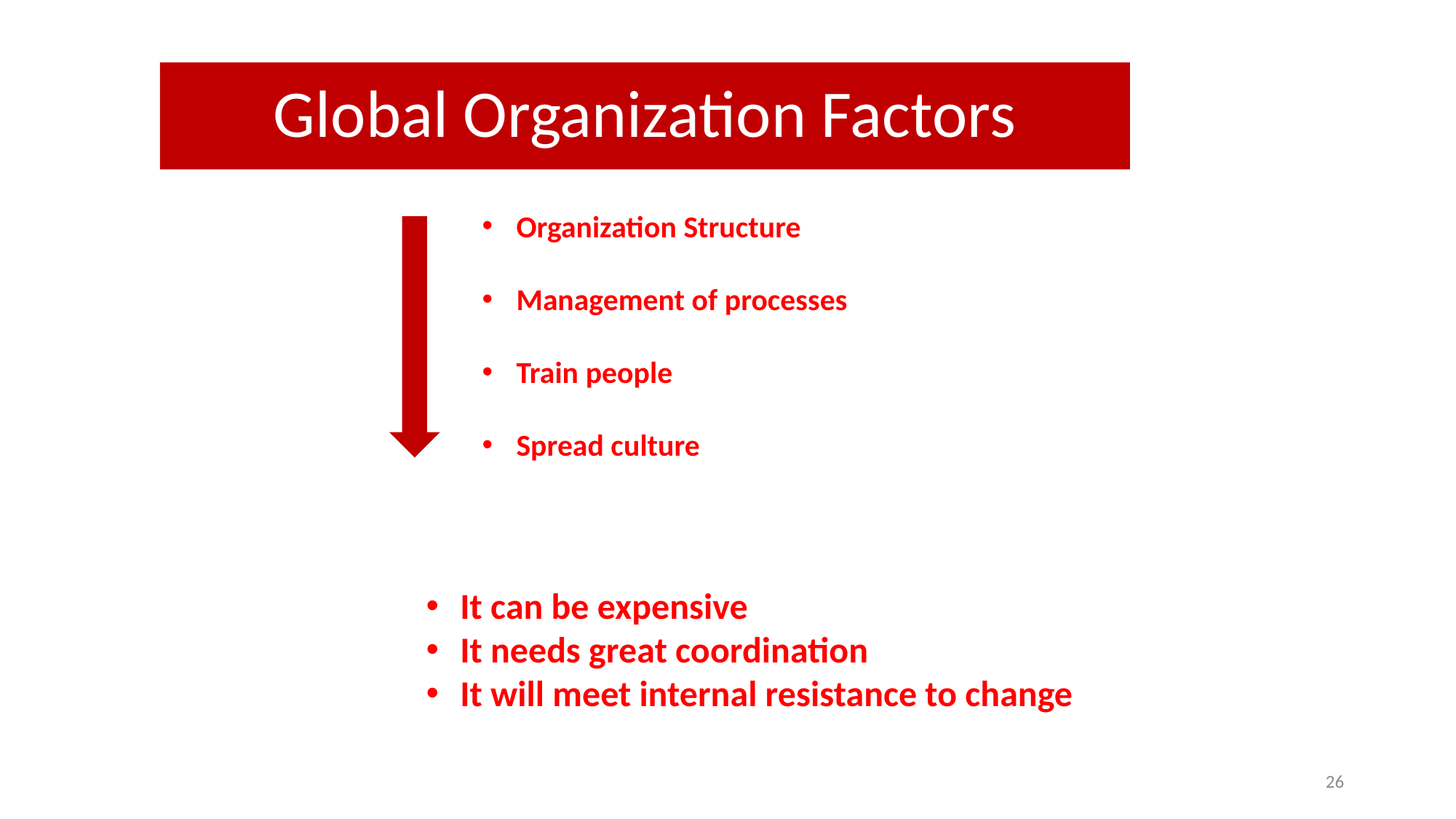

# Global Organization Factors
Organization Structure

Management of processes

Train people

Spread culture

It can be expensive
It needs great coordination
It will meet internal resistance to change

26